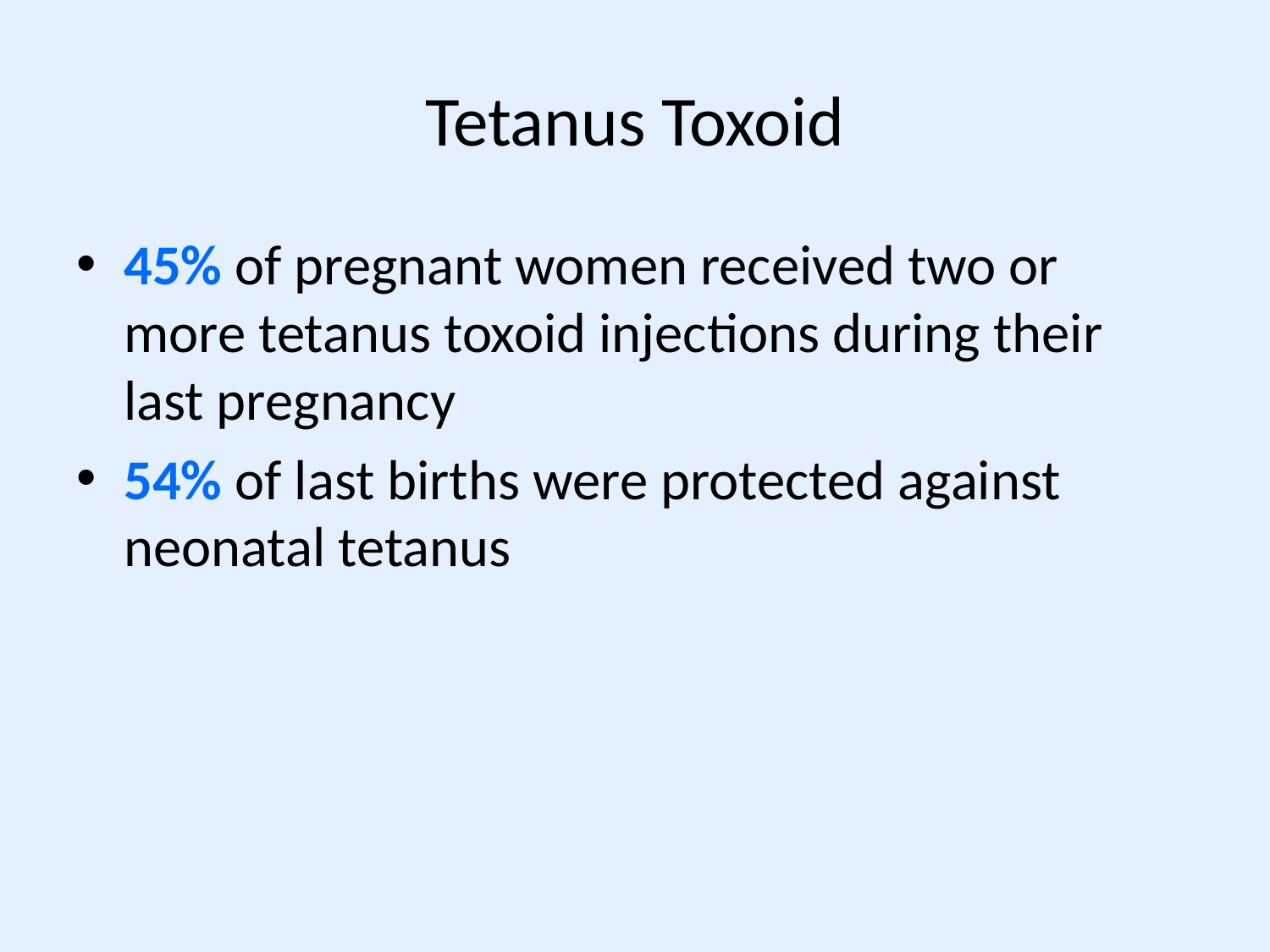

# Tetanus Toxoid
45% of pregnant women received two or more tetanus toxoid injections during their last pregnancy
54% of last births were protected against neonatal tetanus